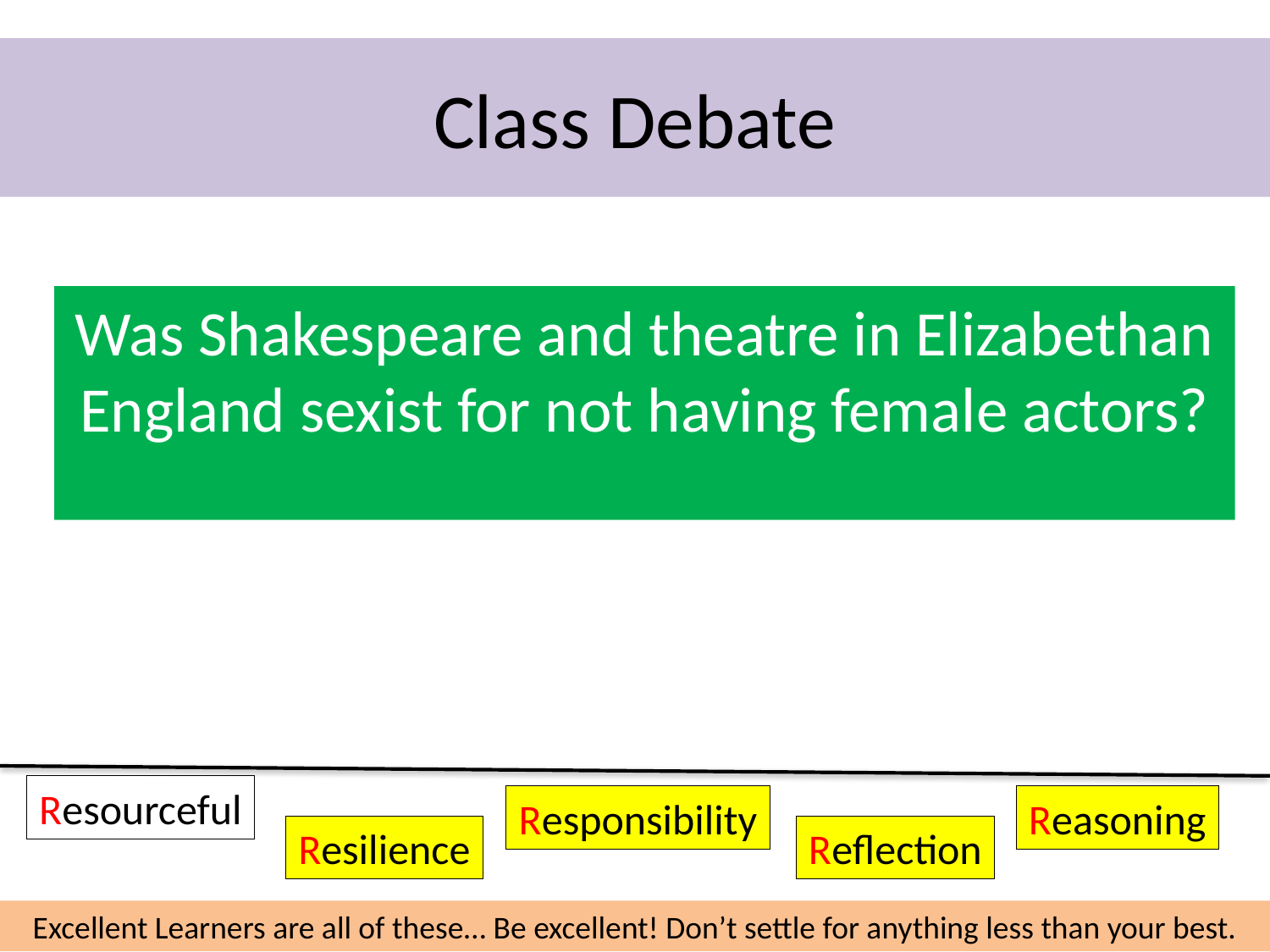

# Class Debate
Was Shakespeare and theatre in Elizabethan England sexist for not having female actors?
Resourceful
Responsibility
Reasoning
Resilience
Reflection
Excellent Learners are all of these… Be excellent! Don’t settle for anything less than your best.